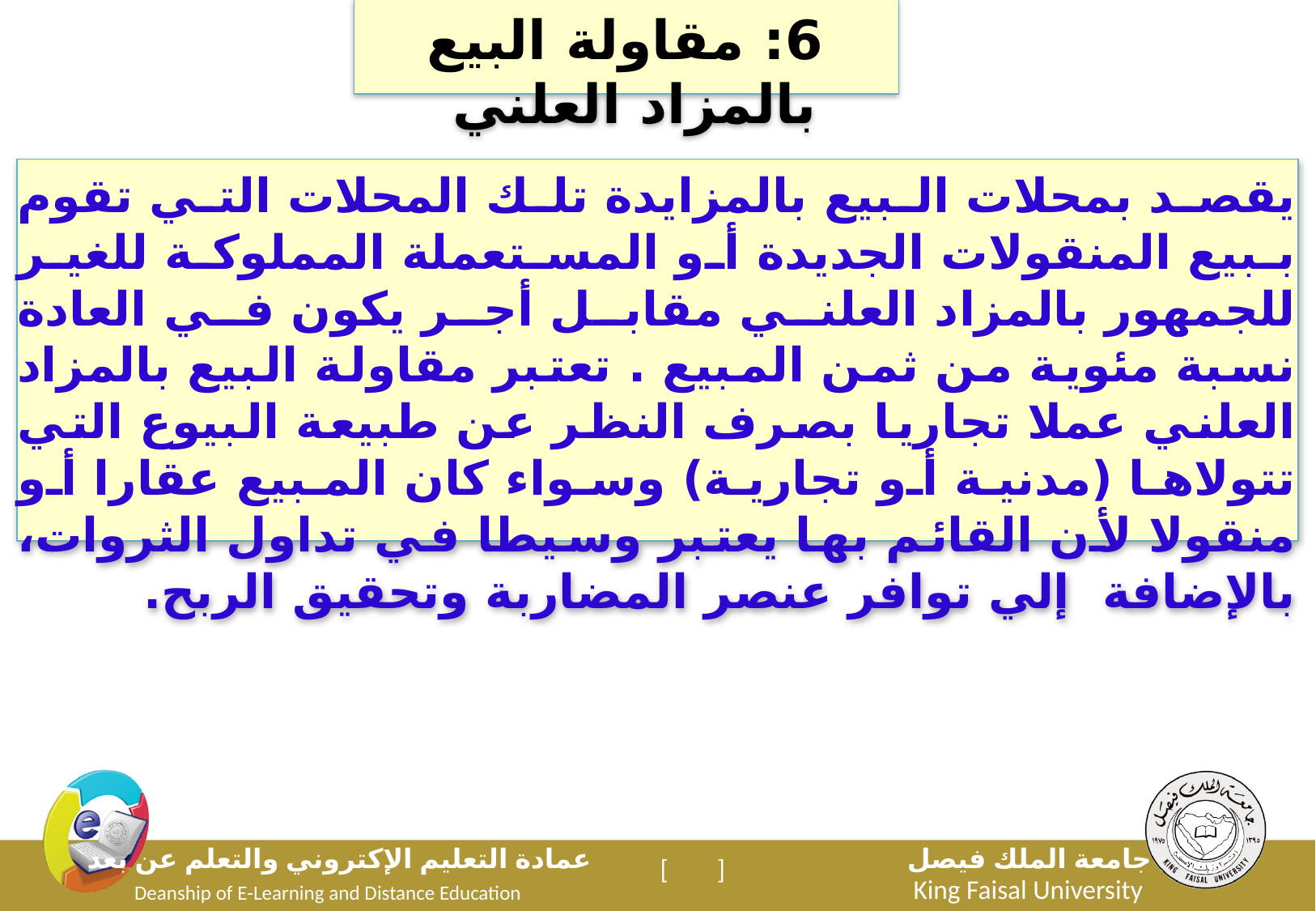

6: مقاولة البيع بالمزاد العلني
يقصد بمحلات البيع بالمزايدة تلك المحلات التي تقوم ببيع المنقولات الجديدة أو المستعملة المملوكة للغير للجمهور بالمزاد العلني مقابل أجر يكون في العادة نسبة مئوية من ثمن المبيع . تعتبر مقاولة البيع بالمزاد العلني عملا تجاريا بصرف النظر عن طبيعة البيوع التي تتولاها (مدنية أو تجارية) وسواء كان المبيع عقارا أو منقولا لأن القائم بها يعتبر وسيطا في تداول الثروات، بالإضافة  إلي توافر عنصر المضاربة وتحقيق الربح.